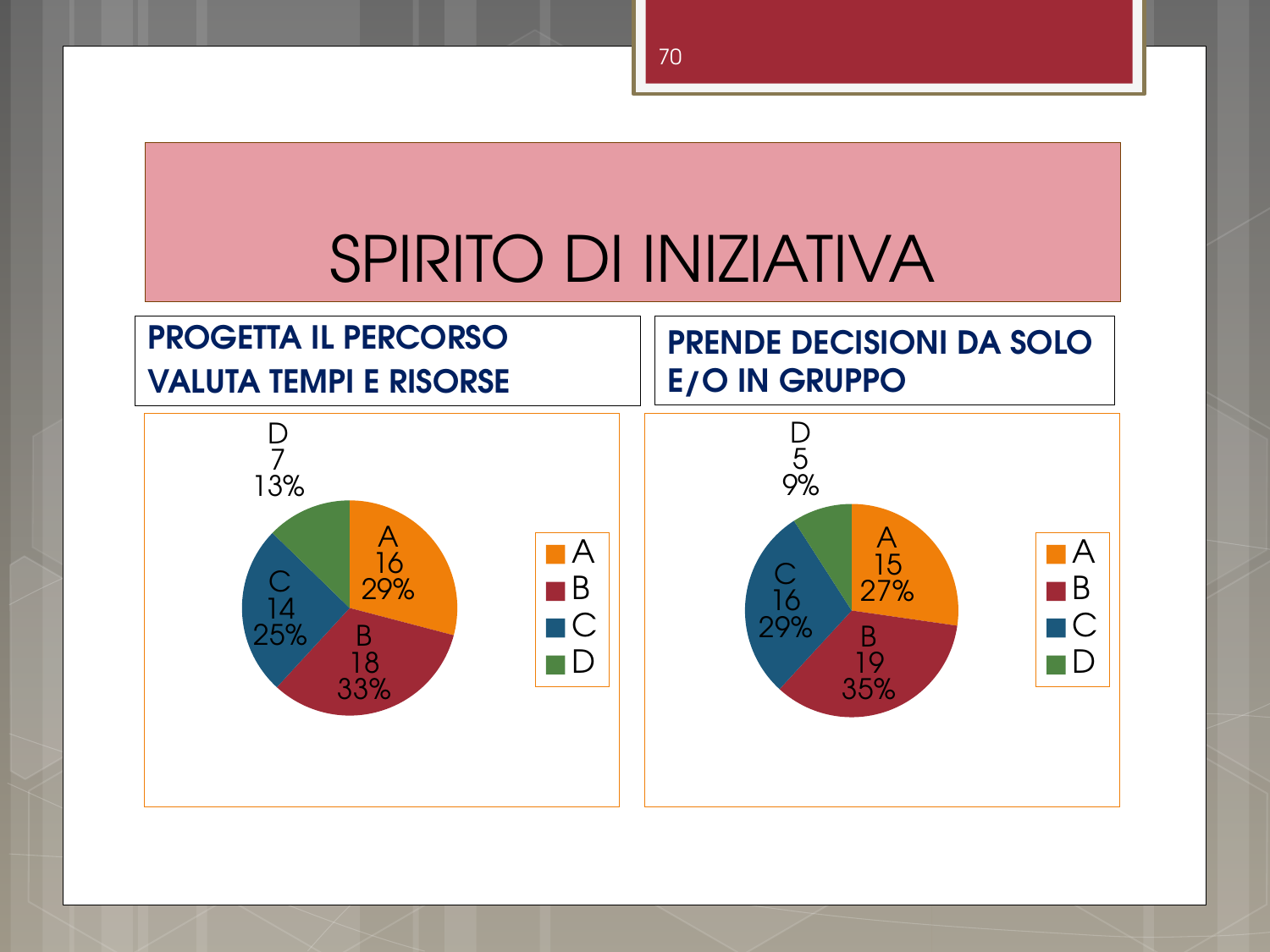

70
# SPIRITO DI INIZIATIVA
PROGETTA IL PERCORSO
VALUTA TEMPI E RISORSE
PRENDE DECISIONI DA SOLO E/O IN GRUPPO

### Chart

| Category | Vendite |
|---|---|
| A | 16.0 |
| B | 18.0 |
| C | 14.0 |
| D | 7.0 |

### Chart

| Category | Vendite |
|---|---|
| A | 15.0 |
| B | 19.0 |
| C | 16.0 |
| D | 5.0 |